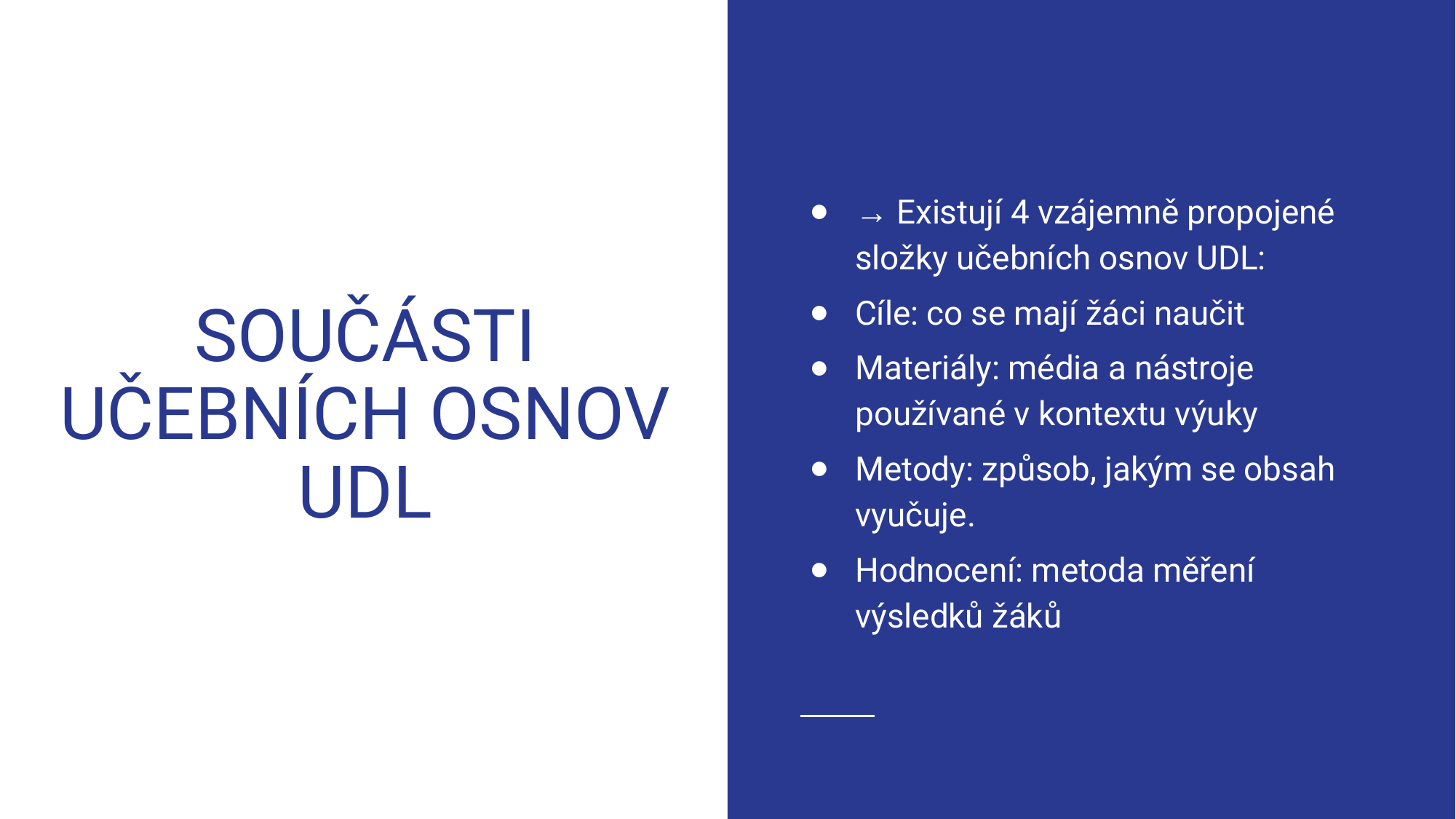

→ Existují 4 vzájemně propojené složky učebních osnov UDL:
Cíle: co se mají žáci naučit
Materiály: média a nástroje používané v kontextu výuky
Metody: způsob, jakým se obsah vyučuje.
Hodnocení: metoda měření výsledků žáků
# SOUČÁSTI UČEBNÍCH OSNOV UDL